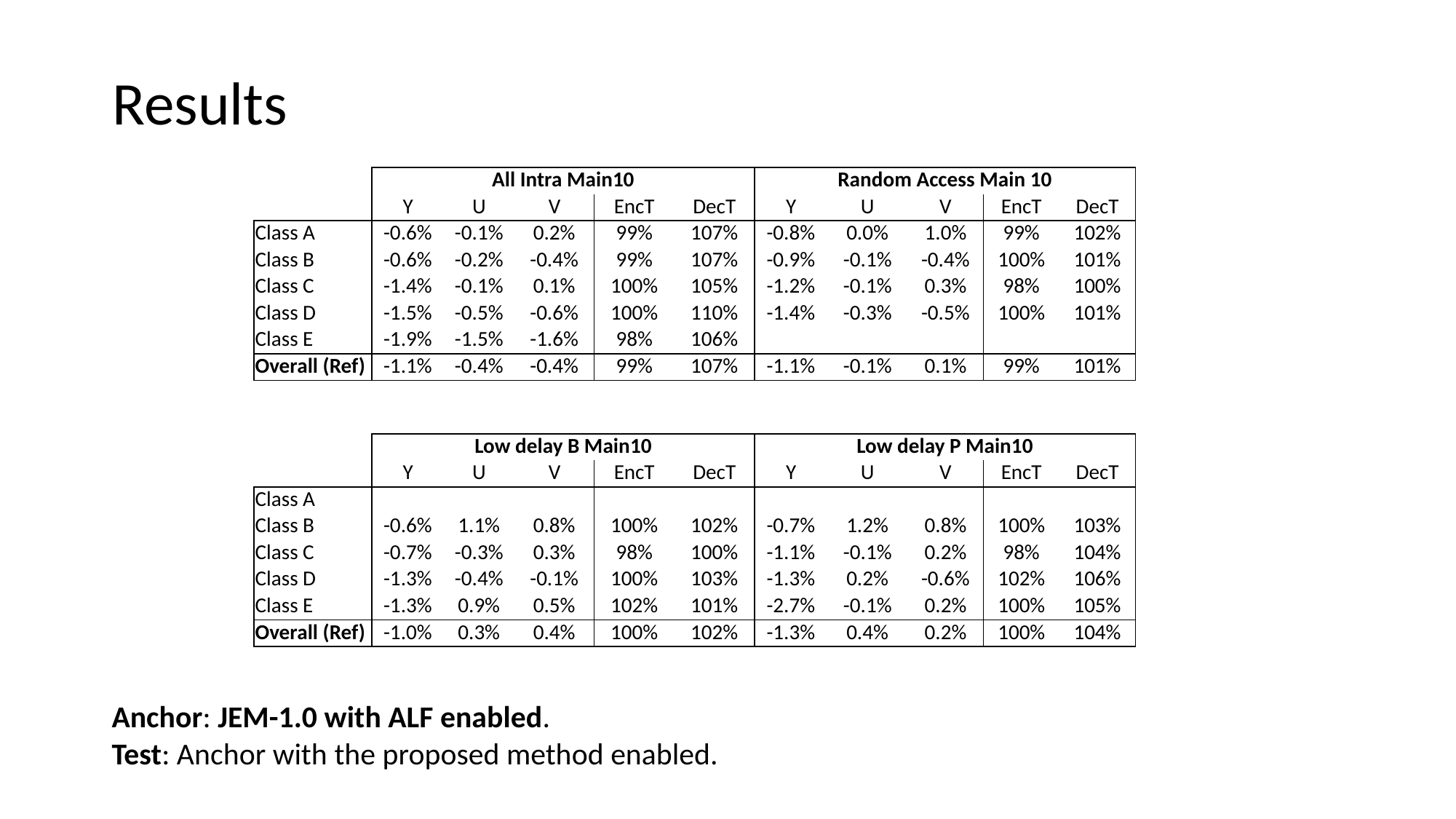

# Results
|  | All Intra Main10 |  |  |  |  | Random Access Main 10 |  |  |  |  |
| --- | --- | --- | --- | --- | --- | --- | --- | --- | --- | --- |
|  | Y | U | V | EncT | DecT | Y | U | V | EncT | DecT |
| Class A | -0.6% | -0.1% | 0.2% | 99% | 107% | -0.8% | 0.0% | 1.0% | 99% | 102% |
| Class B | -0.6% | -0.2% | -0.4% | 99% | 107% | -0.9% | -0.1% | -0.4% | 100% | 101% |
| Class C | -1.4% | -0.1% | 0.1% | 100% | 105% | -1.2% | -0.1% | 0.3% | 98% | 100% |
| Class D | -1.5% | -0.5% | -0.6% | 100% | 110% | -1.4% | -0.3% | -0.5% | 100% | 101% |
| Class E | -1.9% | -1.5% | -1.6% | 98% | 106% |  |  |  |  |  |
| Overall (Ref) | -1.1% | -0.4% | -0.4% | 99% | 107% | -1.1% | -0.1% | 0.1% | 99% | 101% |
|  |  |  |  |  |  |  |  |  |  |  |
|  |  |  |  |  |  |  |  |  |  |  |
|  | Low delay B Main10 |  |  |  |  | Low delay P Main10 |  |  |  |  |
|  | Y | U | V | EncT | DecT | Y | U | V | EncT | DecT |
| Class A |  |  |  |  |  |  |  |  |  |  |
| Class B | -0.6% | 1.1% | 0.8% | 100% | 102% | -0.7% | 1.2% | 0.8% | 100% | 103% |
| Class C | -0.7% | -0.3% | 0.3% | 98% | 100% | -1.1% | -0.1% | 0.2% | 98% | 104% |
| Class D | -1.3% | -0.4% | -0.1% | 100% | 103% | -1.3% | 0.2% | -0.6% | 102% | 106% |
| Class E | -1.3% | 0.9% | 0.5% | 102% | 101% | -2.7% | -0.1% | 0.2% | 100% | 105% |
| Overall (Ref) | -1.0% | 0.3% | 0.4% | 100% | 102% | -1.3% | 0.4% | 0.2% | 100% | 104% |
Anchor: JEM-1.0 with ALF enabled.
Test: Anchor with the proposed method enabled.